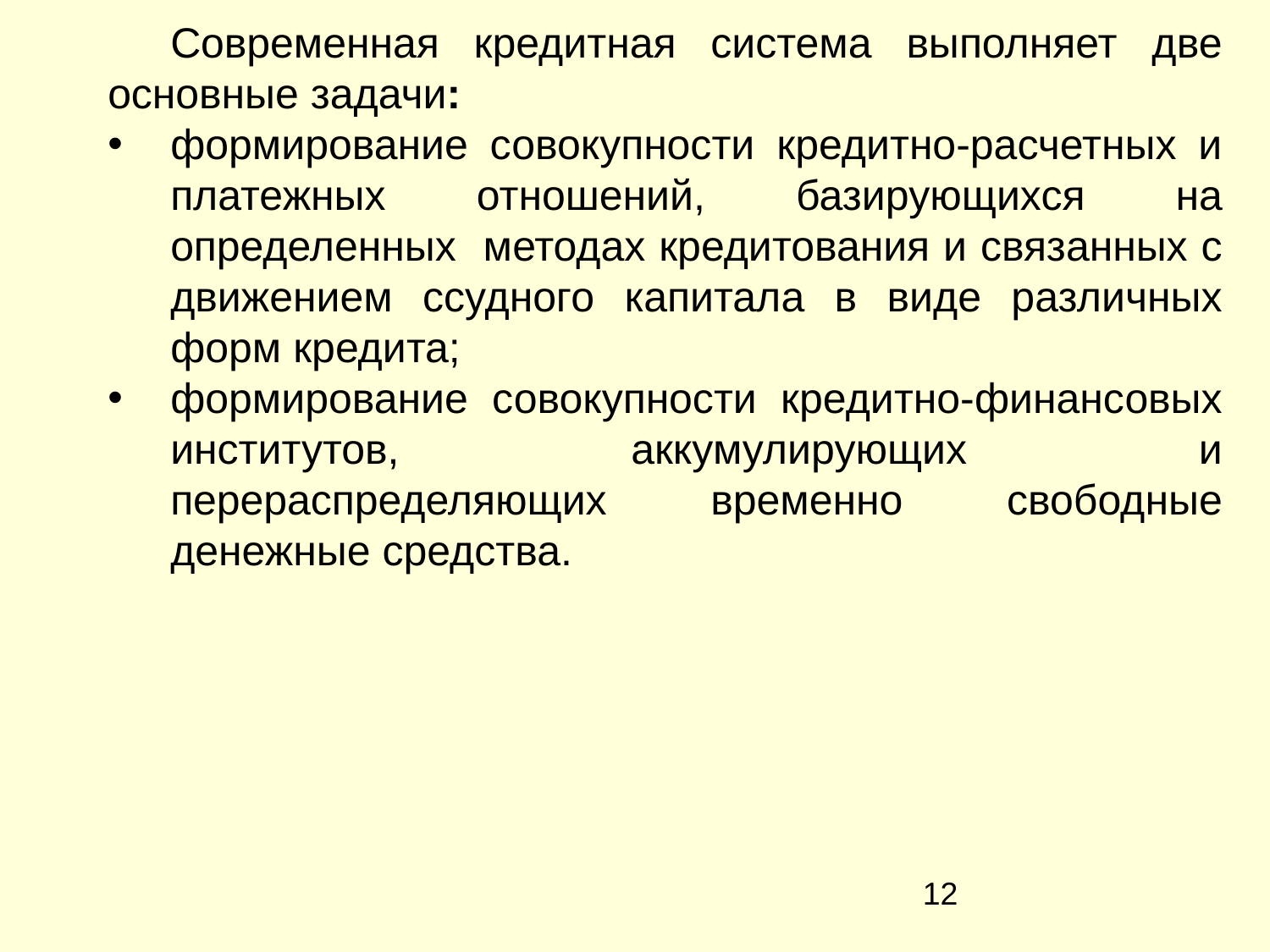

Современная кредитная система выполняет две основные задачи:
формирование совокупности кредитно-расчетных и платежных отношений, базирующихся на определенных  методах кредитования и связанных с движением ссудного капитала в виде различных форм кредита;
формирование совокупности кредитно-финансовых институтов, аккумулирующих и перераспределяющих временно свободные денежные средства.
12